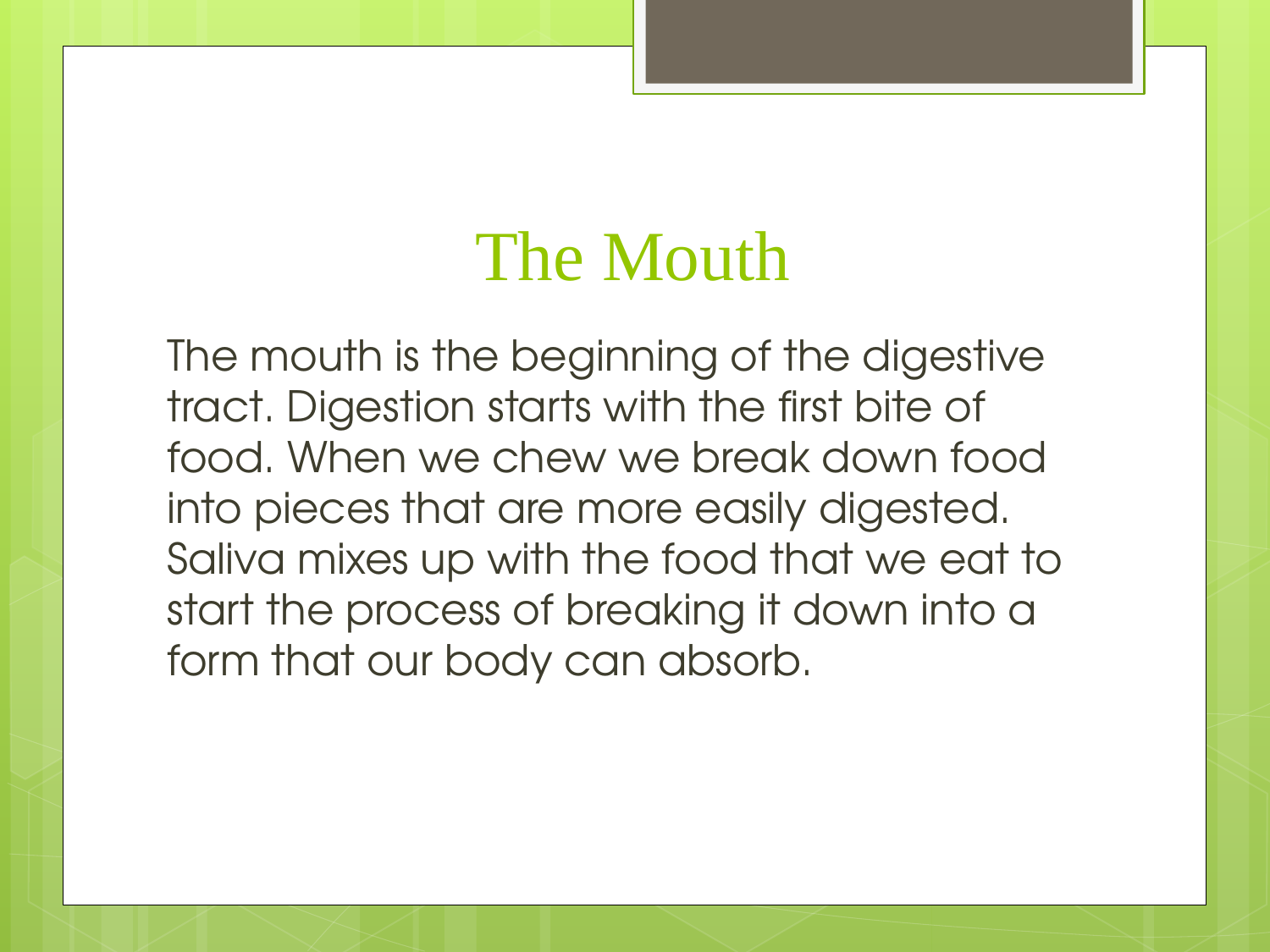

# The Mouth
The mouth is the beginning of the digestive tract. Digestion starts with the first bite of food. When we chew we break down food into pieces that are more easily digested. Saliva mixes up with the food that we eat to start the process of breaking it down into a form that our body can absorb.